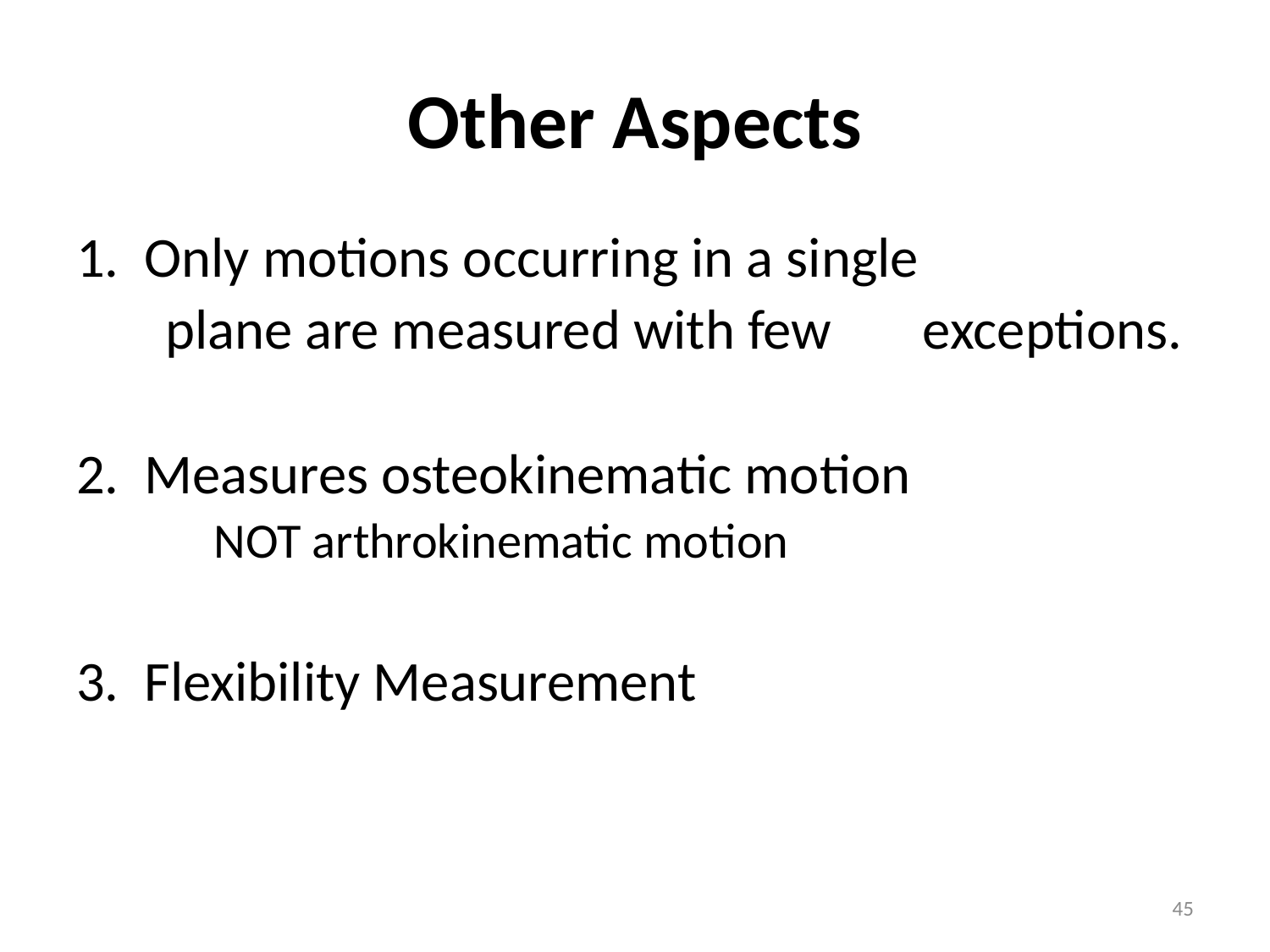

# Other Aspects
1.  Only motions occurring in a single
       plane are measured with few 	exceptions.

2.  Measures osteokinematic motion
	NOT arthrokinematic motion

3.  Flexibility Measurement

45